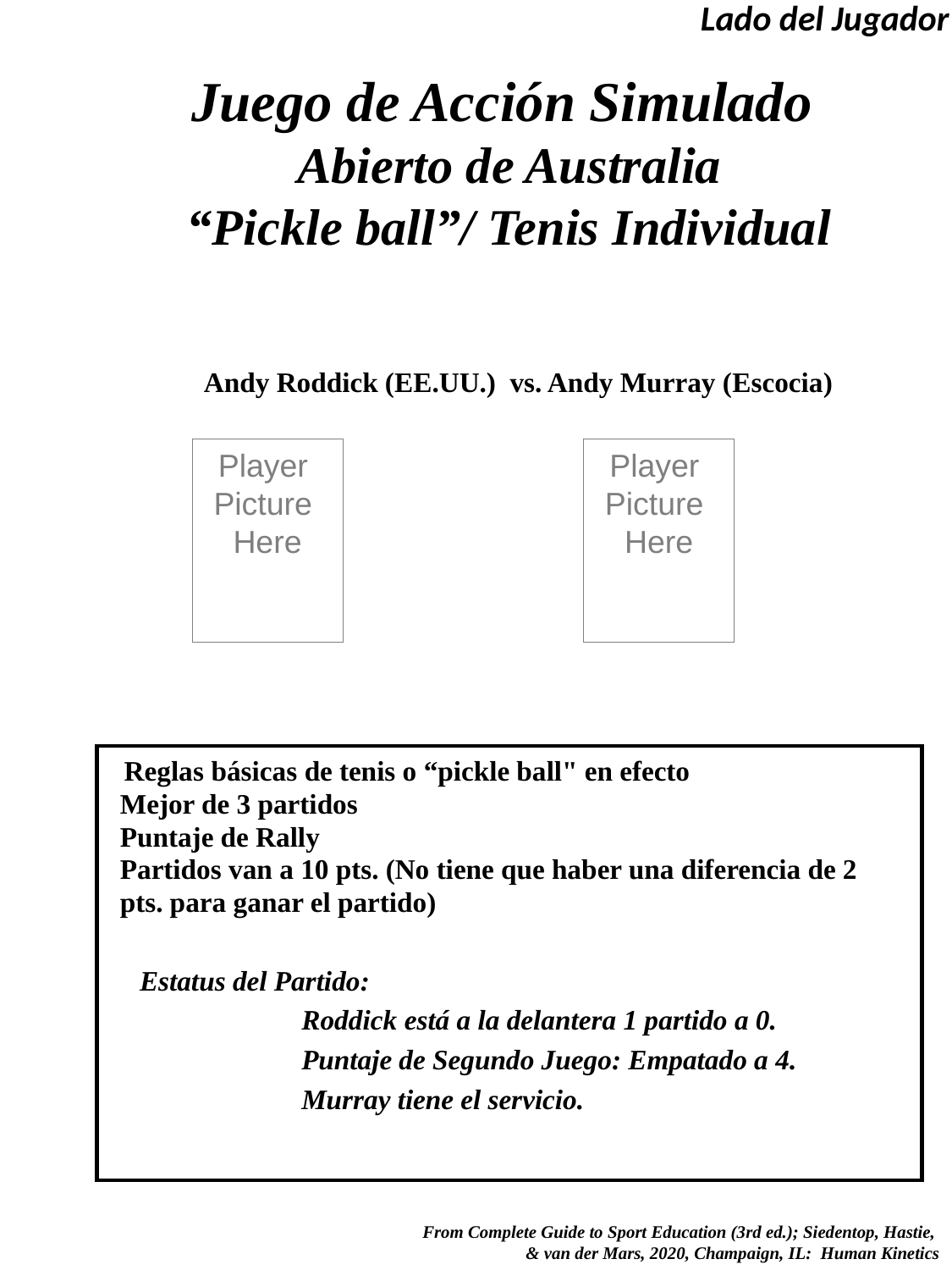

Lado del Jugador
# Juego de Acción Simulado Abierto de Australia “Pickle ball”/ Tenis Individual

                Andy Roddick (EE.UU.)  vs. Andy Murray (Escocia)

    Reglas básicas de tenis o “pickle ball" en efecto
    Mejor de 3 partidos
    Puntaje de Rally
    Partidos van a 10 pts. (No tiene que haber una diferencia de 2
    pts. para ganar el partido)

	Estatus del Partido:
		     Roddick está a la delantera 1 partido a 0.
		     Puntaje de Segundo Juego: Empatado a 4.
		     Murray tiene el servicio.
Player
Picture
Here

Player
Picture
Here

 From Complete Guide to Sport Education (3rd ed.); Siedentop, Hastie,
& van der Mars, 2020, Champaign, IL:  Human Kinetics